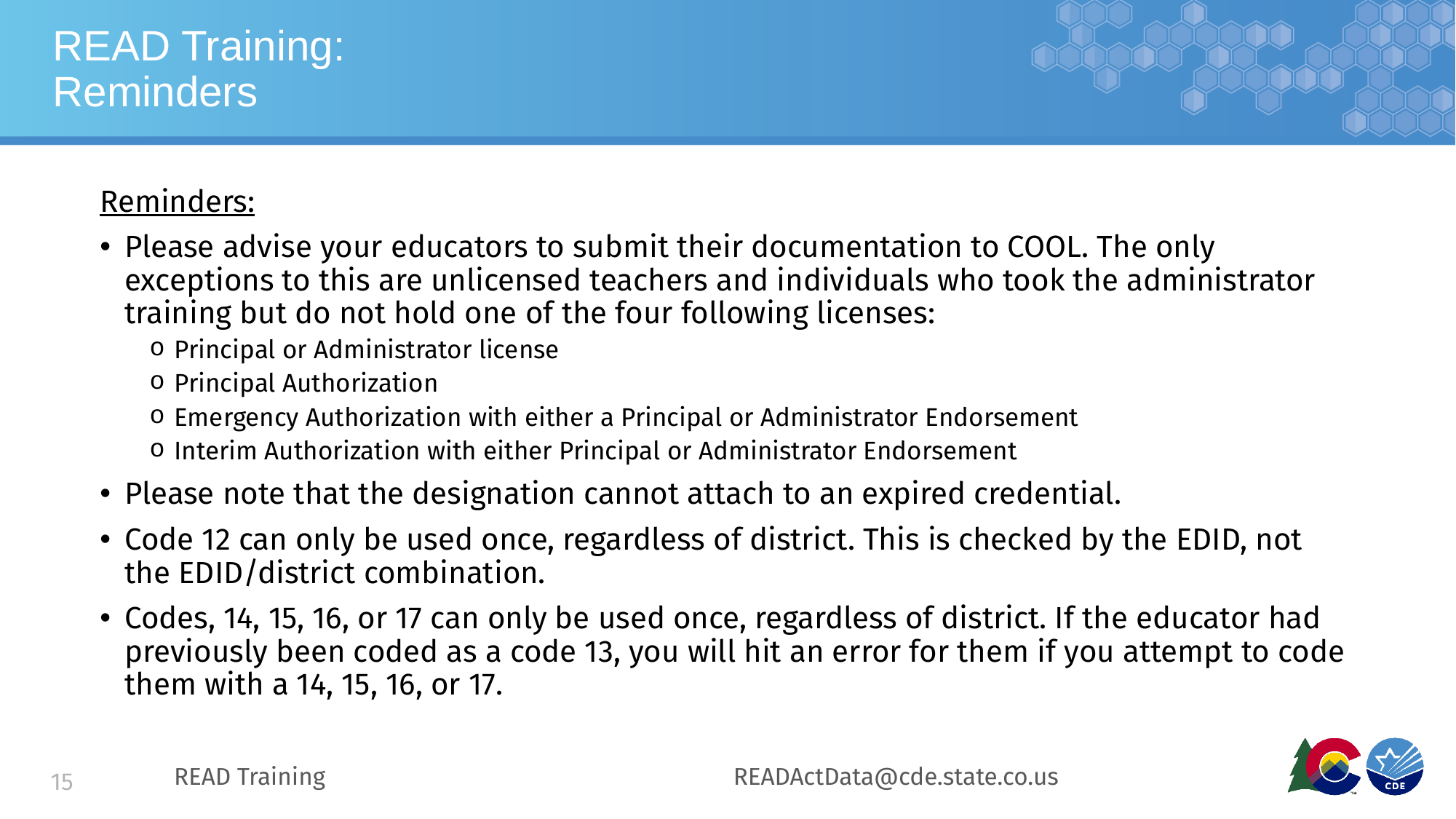

# READ Training: Reminders
Reminders:
Please advise your educators to submit their documentation to COOL. The only exceptions to this are unlicensed teachers and individuals who took the administrator training but do not hold one of the four following licenses:
Principal or Administrator license
Principal Authorization
Emergency Authorization with either a Principal or Administrator Endorsement
Interim Authorization with either Principal or Administrator Endorsement
Please note that the designation cannot attach to an expired credential.
Code 12 can only be used once, regardless of district. This is checked by the EDID, not the EDID/district combination.
Codes, 14, 15, 16, or 17 can only be used once, regardless of district. If the educator had previously been coded as a code 13, you will hit an error for them if you attempt to code them with a 14, 15, 16, or 17.
READ Training
READActData@cde.state.co.us
15